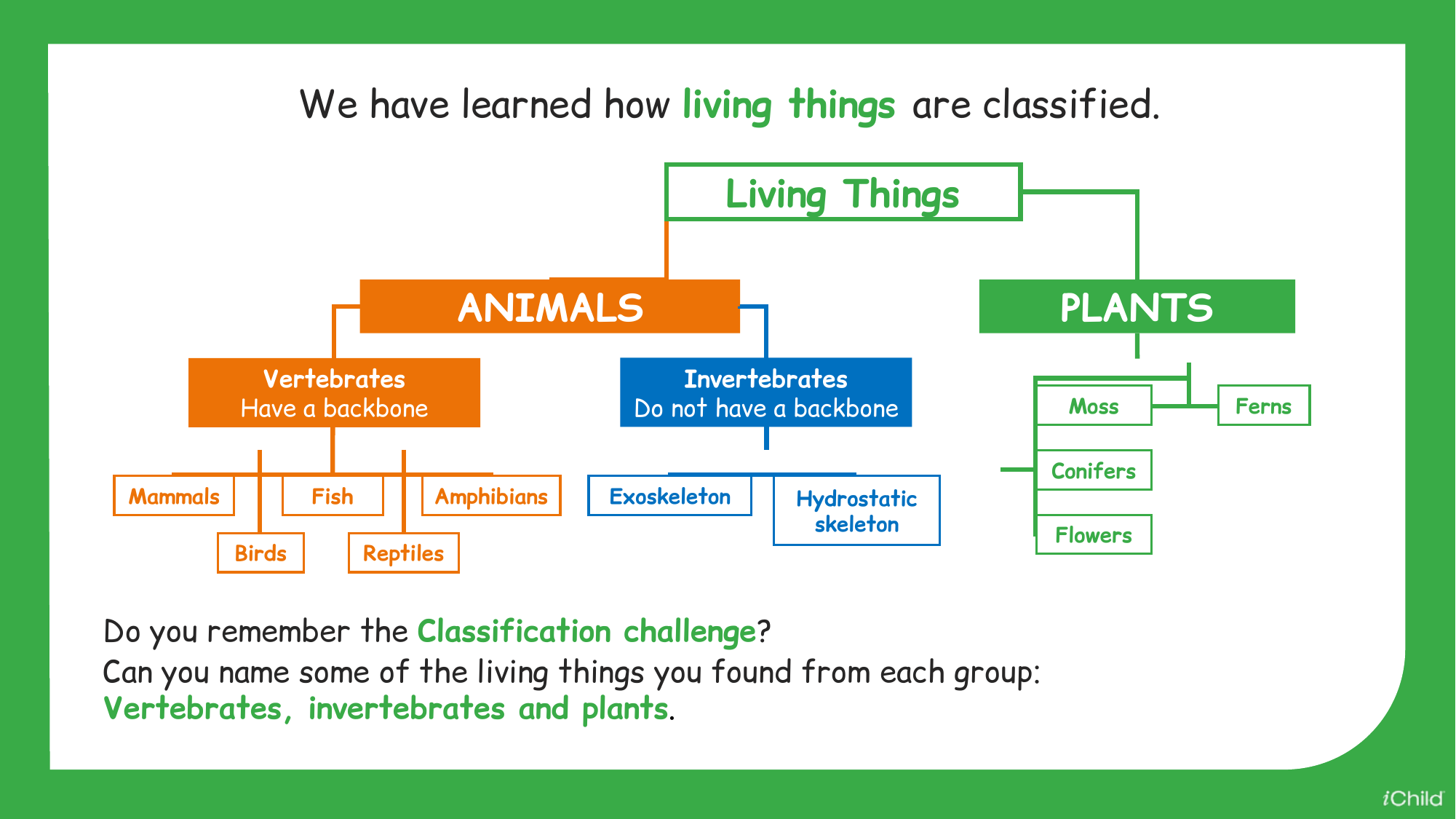

We have learned how living things are classified.
Living Things
ANIMALS
PLANTS
Invertebrates
Do not have a backbone
Vertebrates
Have a backbone
Moss
Ferns
Conifers
Exoskeleton
Mammals
Fish
Amphibians
Hydrostatic
skeleton
Flowers
Birds
Reptiles
Do you remember the Classification challenge?
Can you name some of the living things you found from each group:
Vertebrates, invertebrates and plants.